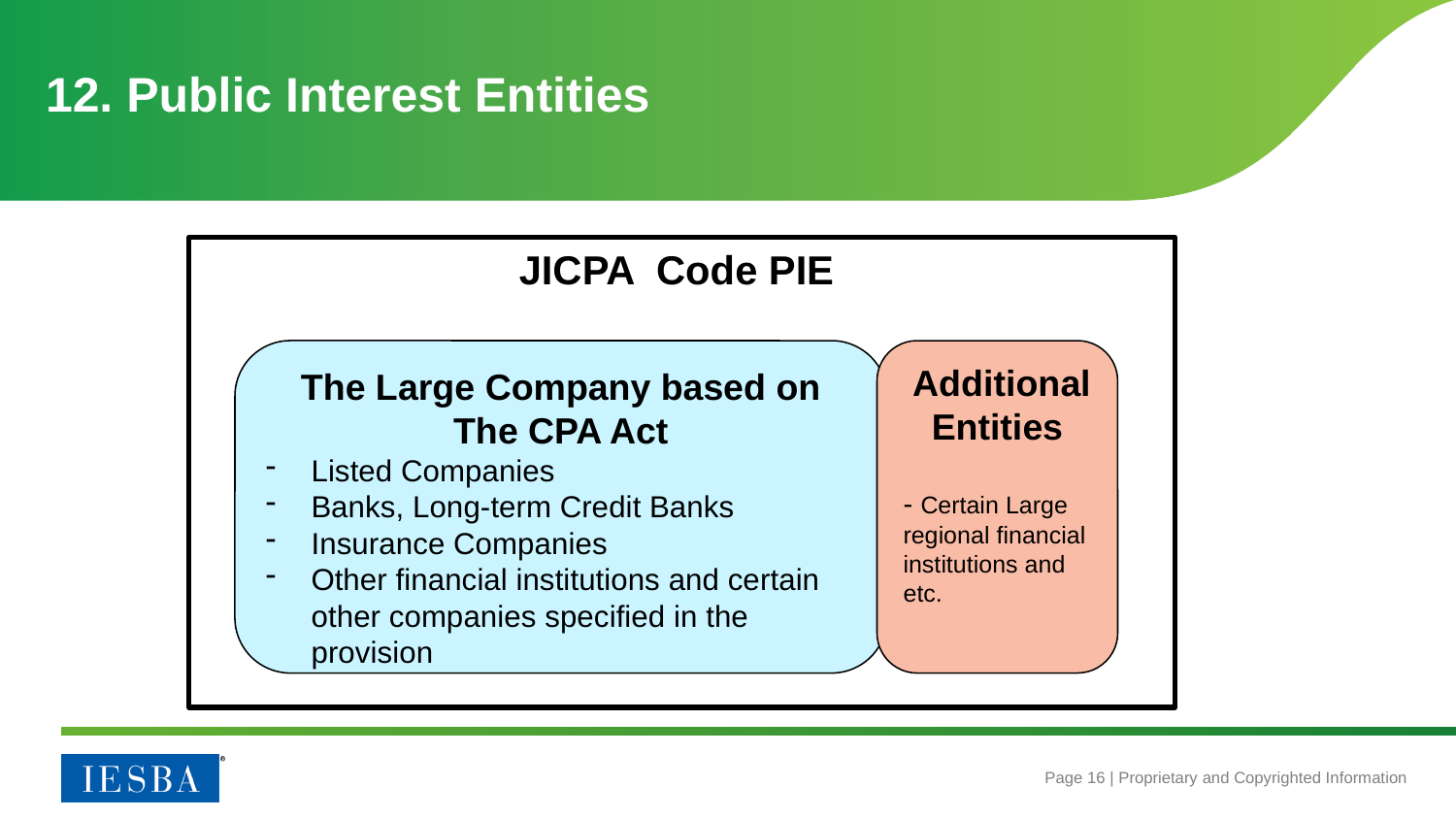

# 12. Public Interest Entities

JICPA  Code PIE
The Large Company based on The CPA Act
Listed Companies
Banks, Long-term Credit Banks
Insurance Companies
Other financial institutions and certain other companies specified in the provision
 Additional Entities

- Certain Large regional financial institutions and etc.